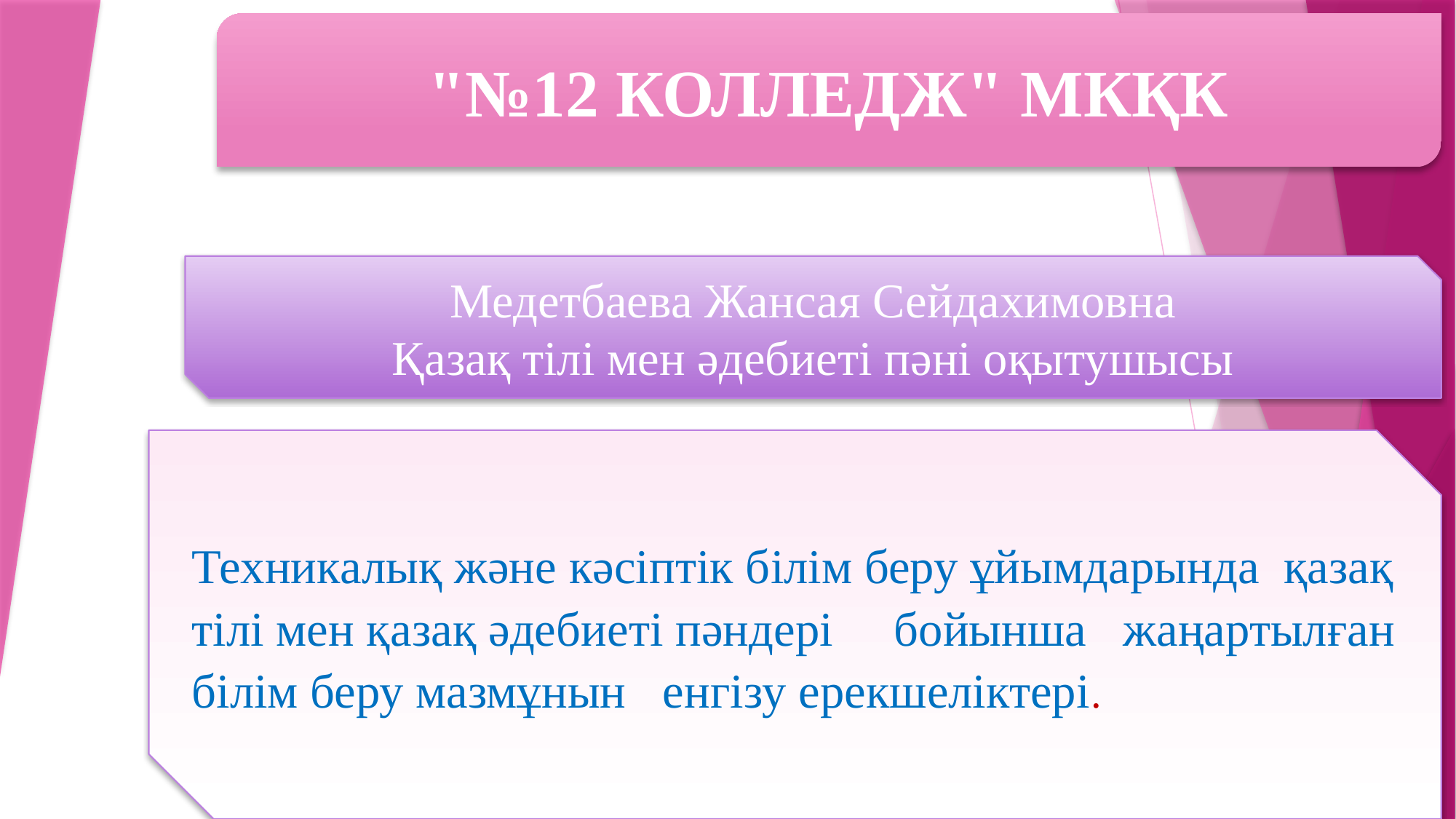

"№12 КОЛЛЕДЖ" МКҚК
Медетбаева Жансая Сейдахимовна
Қазақ тілі мен әдебиеті пәні оқытушысы
Техникалық және кәсіптік білім беру ұйымдарында  қазақ тілі мен қазақ әдебиеті пәндері     бойынша   жаңартылған білім беру мазмұнын   енгізу ерекшеліктері.